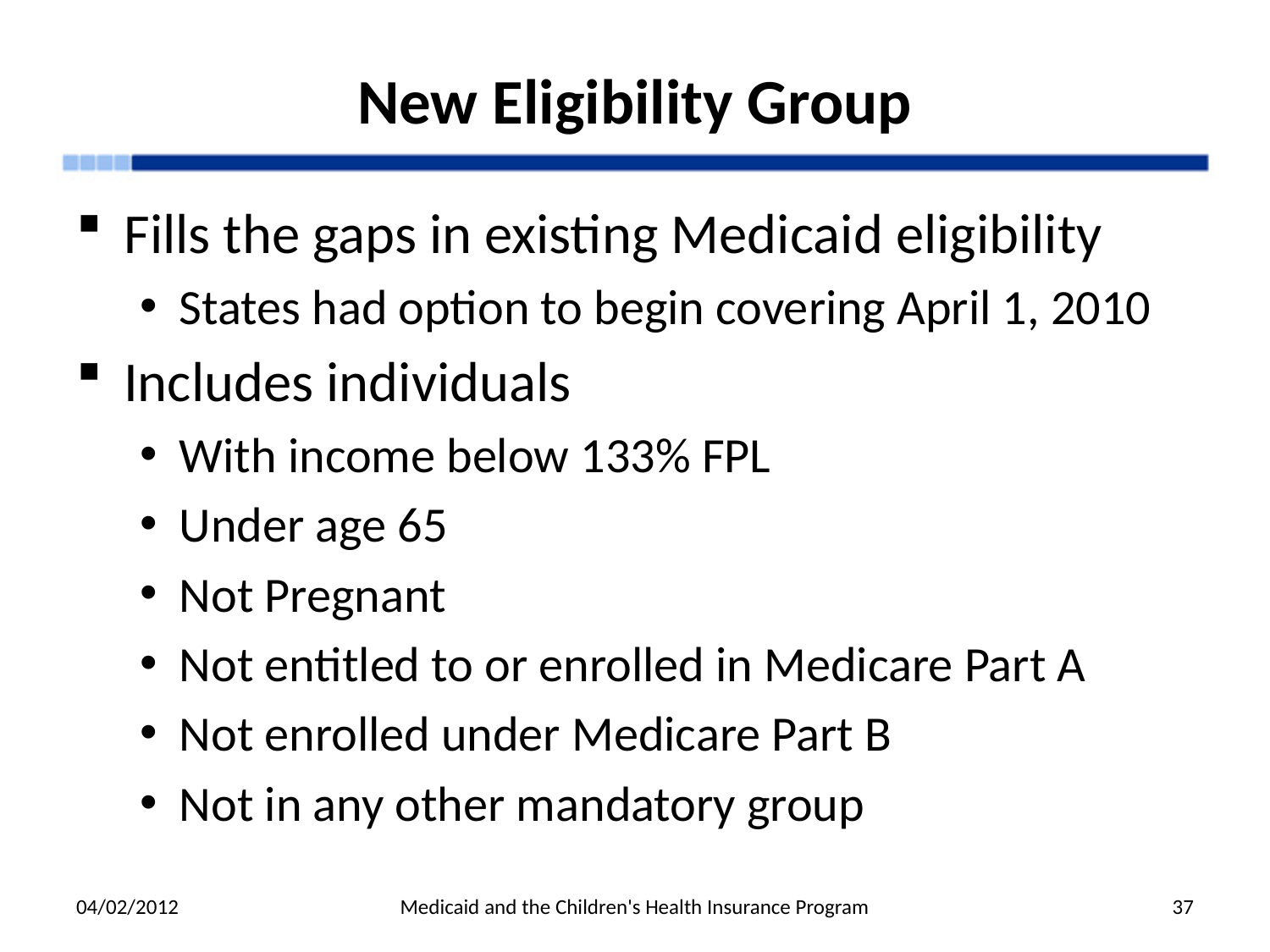

# New Eligibility Group
Fills the gaps in existing Medicaid eligibility
States had option to begin covering April 1, 2010
Includes individuals
With income below 133% FPL
Under age 65
Not Pregnant
Not entitled to or enrolled in Medicare Part A
Not enrolled under Medicare Part B
Not in any other mandatory group

04/02/2012
Medicaid and the Children's Health Insurance Program
37